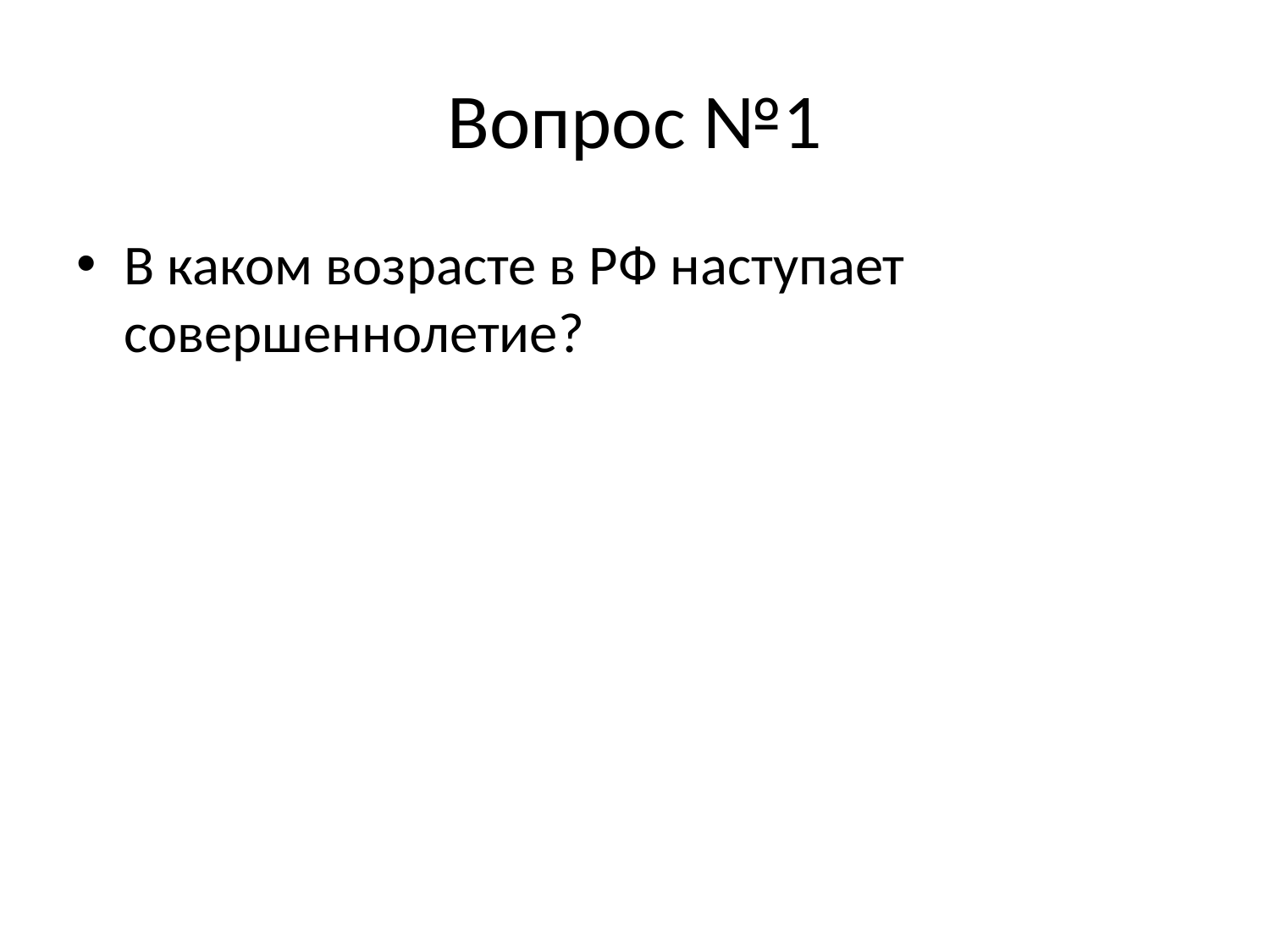

# Вопрос №1
В каком возрасте в РФ наступает совершеннолетие?